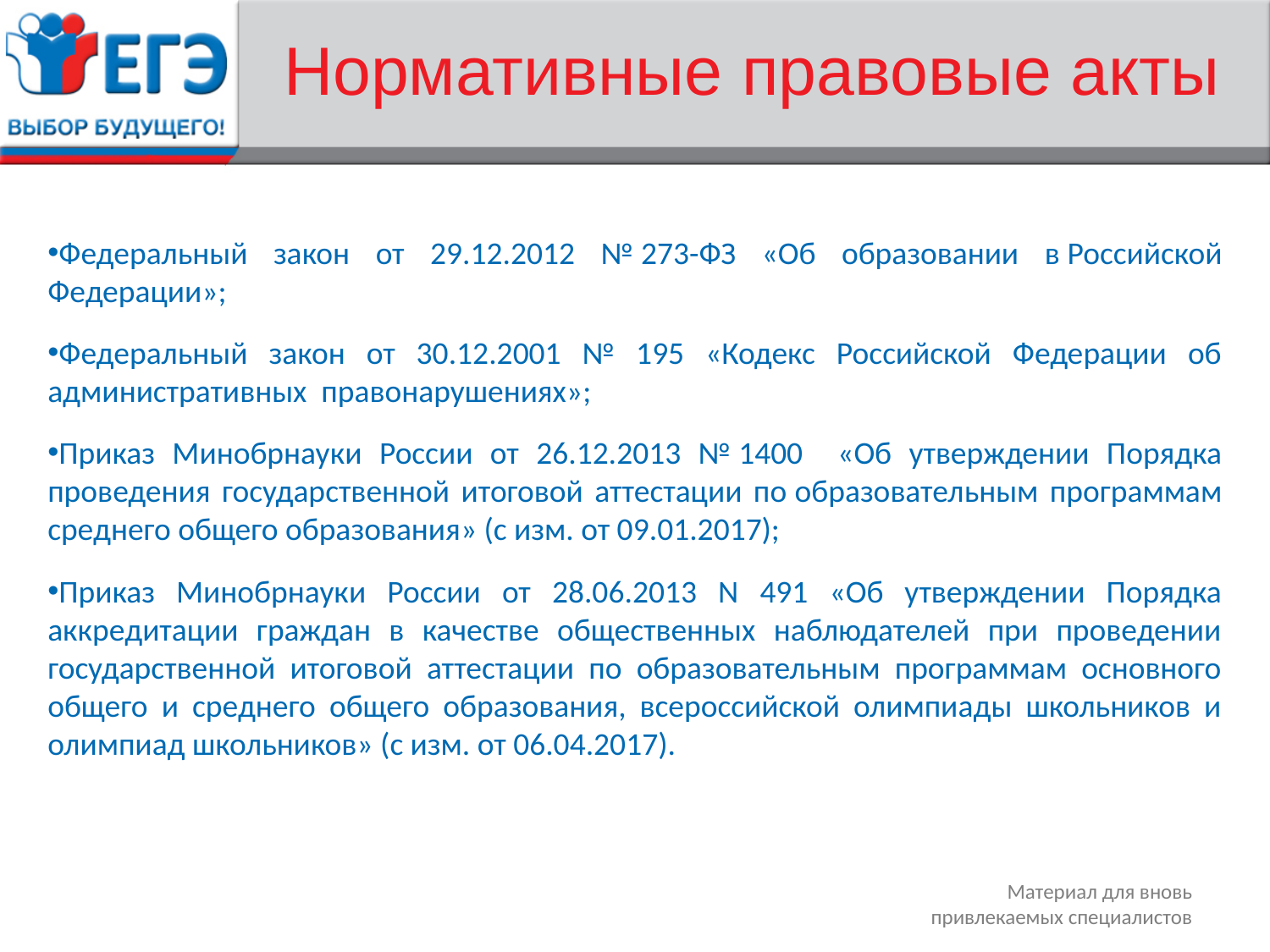

# Нормативные правовые акты
Федеральный закон от 29.12.2012 № 273-ФЗ «Об образовании в Российской Федерации»;
Федеральный закон от 30.12.2001 № 195 «Кодекс Российской Федерации об административных  правонарушениях»;
Приказ Минобрнауки России от 26.12.2013 № 1400  «Об утверждении Порядка проведения государственной итоговой аттестации по образовательным программам среднего общего образования» (с изм. от 09.01.2017);
Приказ Минобрнауки России от 28.06.2013 N 491 «Об утверждении Порядка аккредитации граждан в качестве общественных наблюдателей при проведении государственной итоговой аттестации по образовательным программам основного общего и среднего общего образования, всероссийской олимпиады школьников и олимпиад школьников» (с изм. от 06.04.2017).